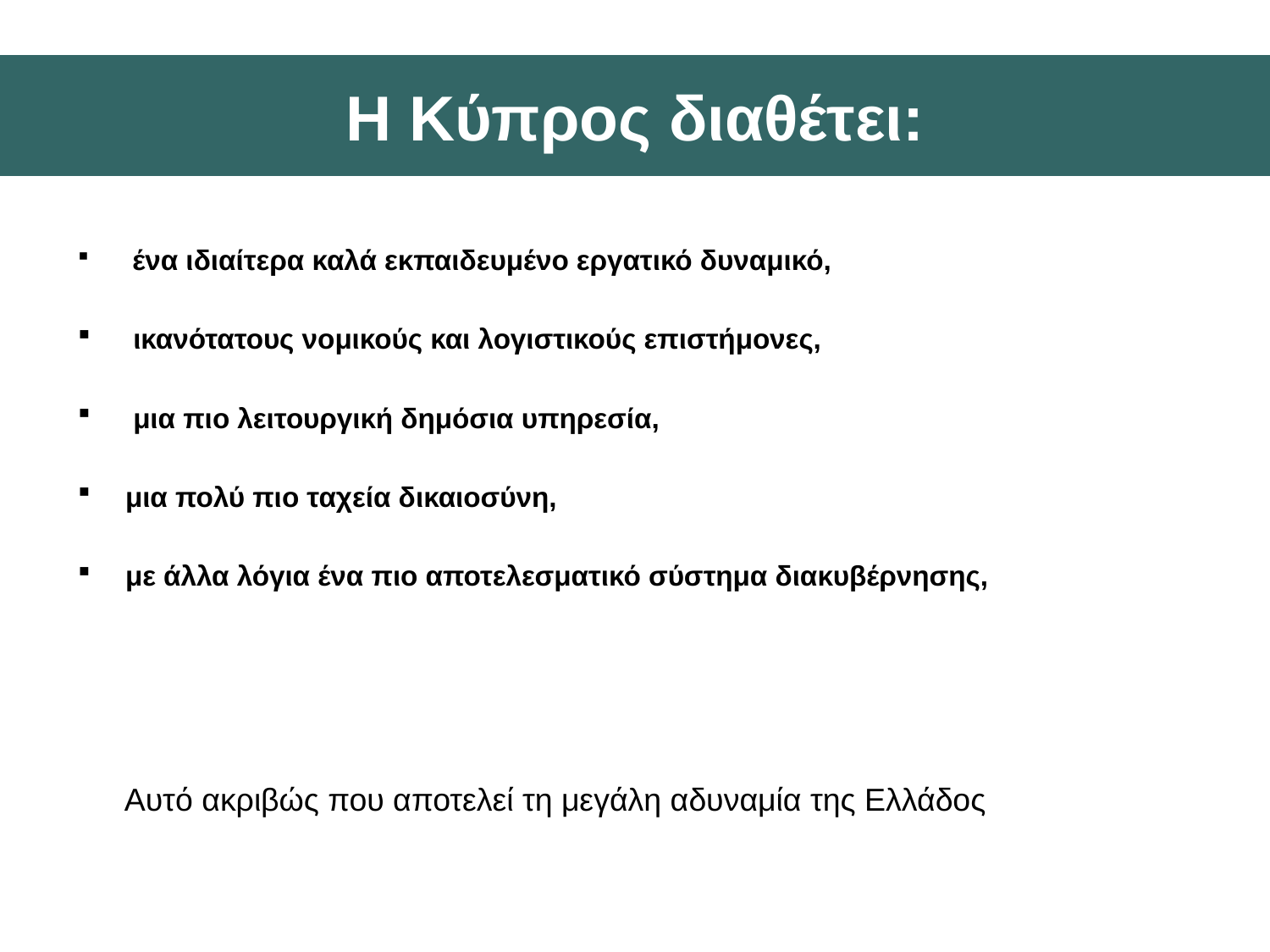

# Η Κύπρος διαθέτει:
 ένα ιδιαίτερα καλά εκπαιδευμένο εργατικό δυναμικό,

 ικανότατους νομικούς και λογιστικούς επιστήμονες,

 μια πιο λειτουργική δημόσια υπηρεσία,

μια πολύ πιο ταχεία δικαιοσύνη,

με άλλα λόγια ένα πιο αποτελεσματικό σύστημα διακυβέρνησης,

Αυτό ακριβώς που αποτελεί τη μεγάλη αδυναμία της Ελλάδος